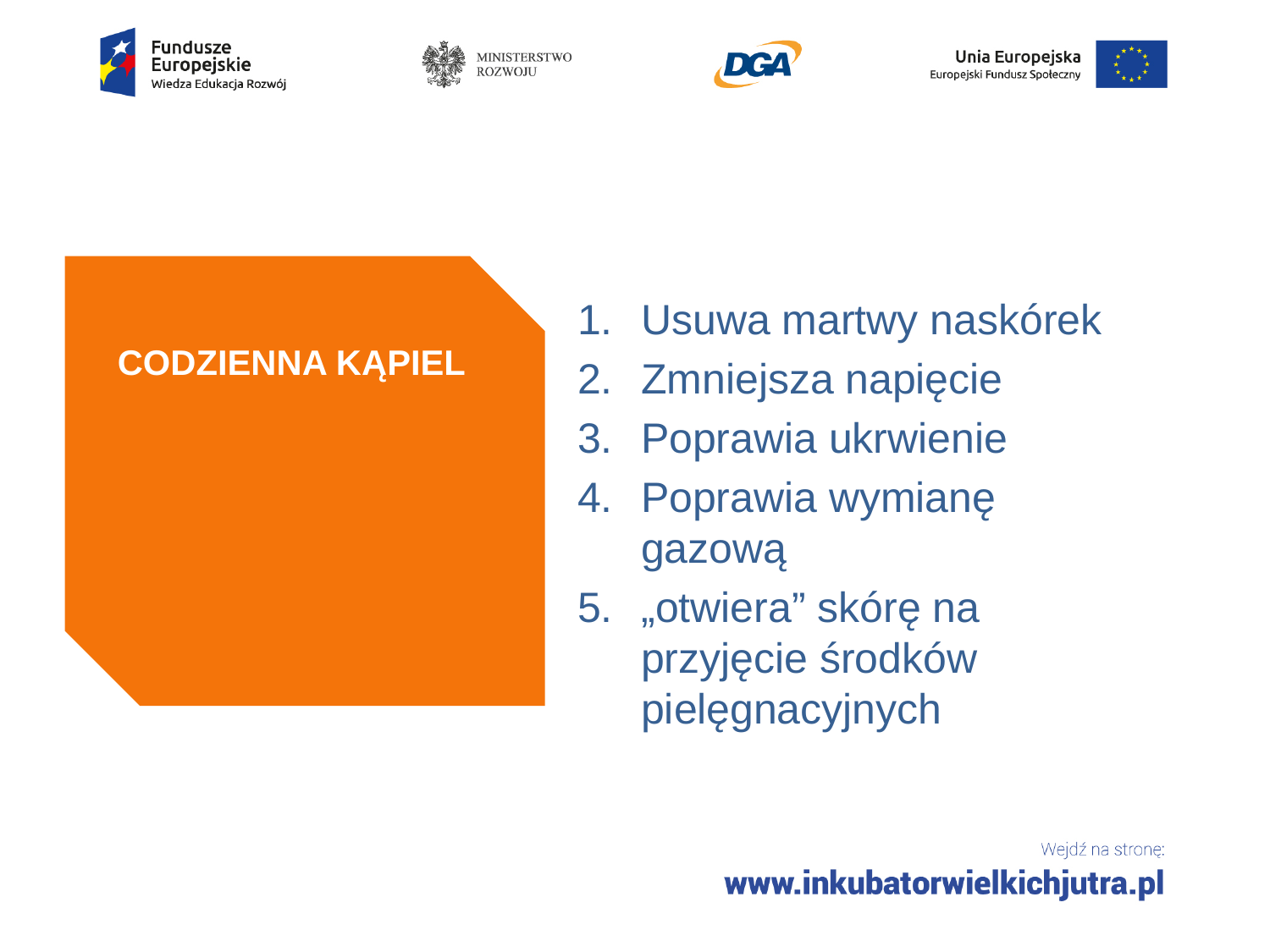

Usuwa martwy naskórek
Zmniejsza napięcie
Poprawia ukrwienie
Poprawia wymianę gazową
„otwiera” skórę na przyjęcie środków pielęgnacyjnych
CODZIENNA KĄPIEL